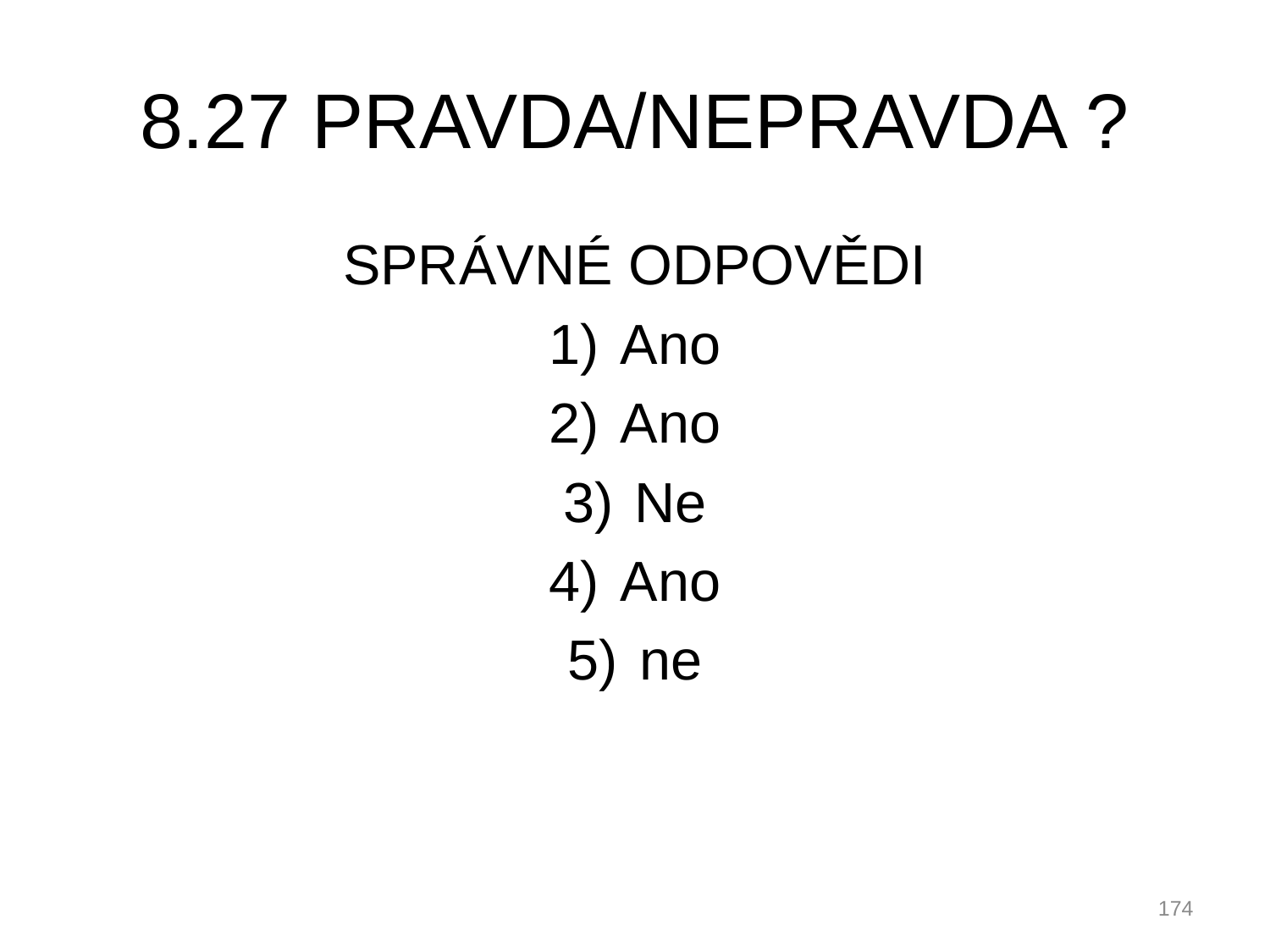

# 8.27 PRAVDA/NEPRAVDA ?
SPRÁVNÉ ODPOVĚDI
Ano
Ano
Ne
Ano
ne
174